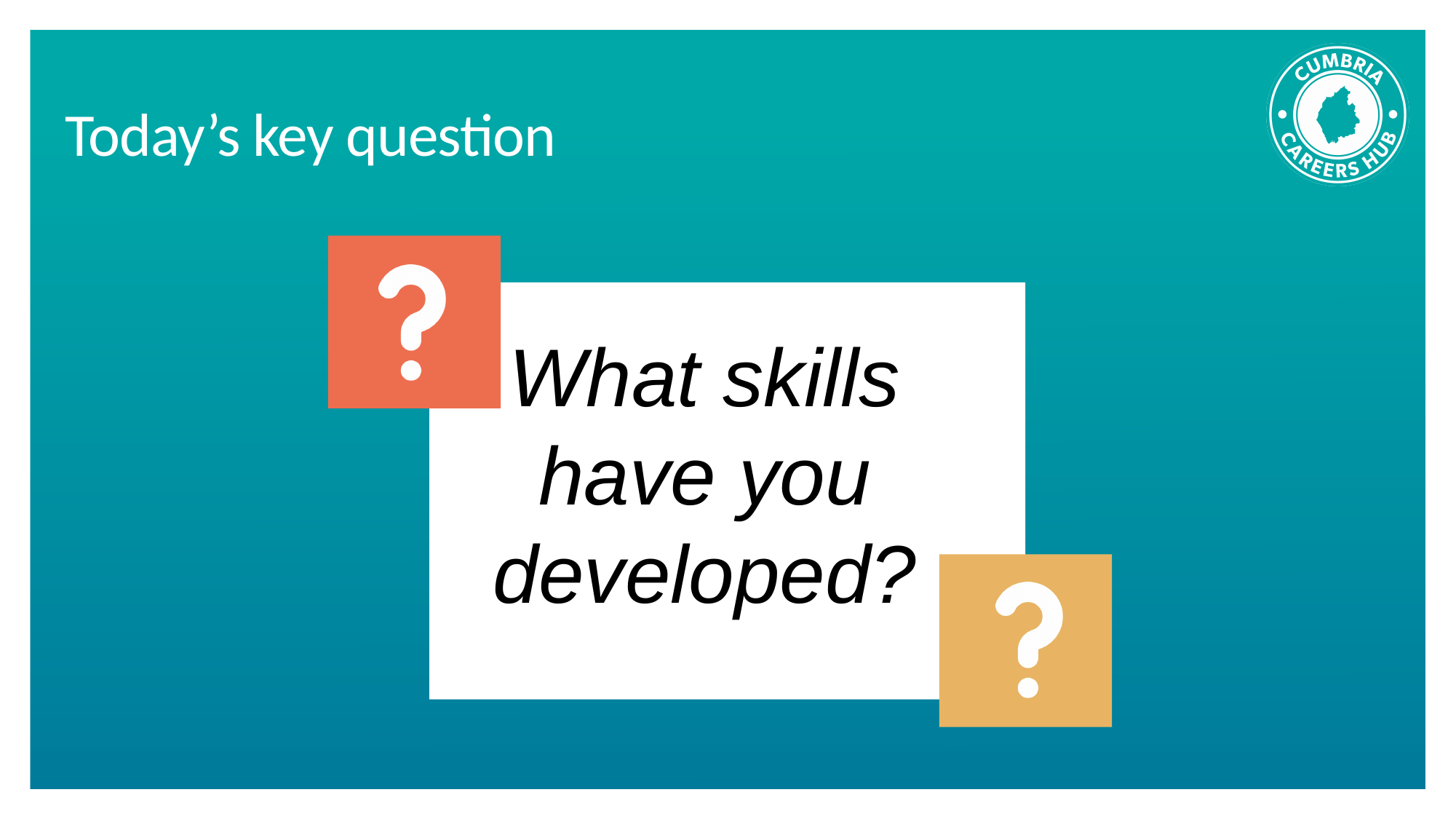

# Today’s key question
What skills have you developed?